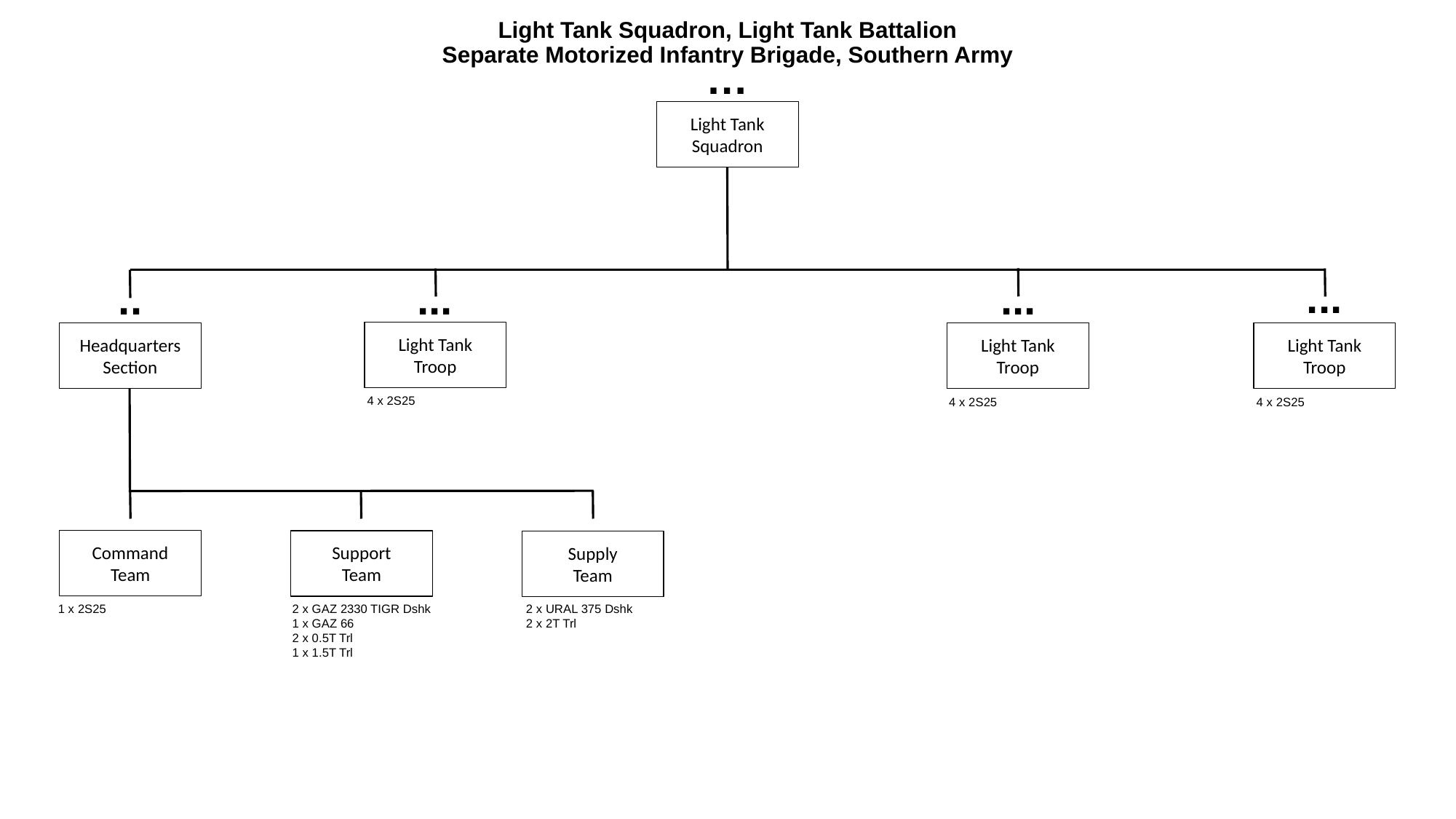

# Light Tank Squadron, Light Tank Battalion Separate Motorized Infantry Brigade, Southern Army
…
Light Tank
Squadron
...
..
...
...
Light Tank
Troop
Headquarters
Section
Light Tank
Troop
Light Tank
Troop
4 x 2S25
4 x 2S25
4 x 2S25
Command
Team
Support
Team
Supply
Team
1 x 2S25
2 x GAZ 2330 TIGR Dshk
1 x GAZ 66
2 x 0.5T Trl
1 x 1.5T Trl
2 x URAL 375 Dshk
2 x 2T Trl